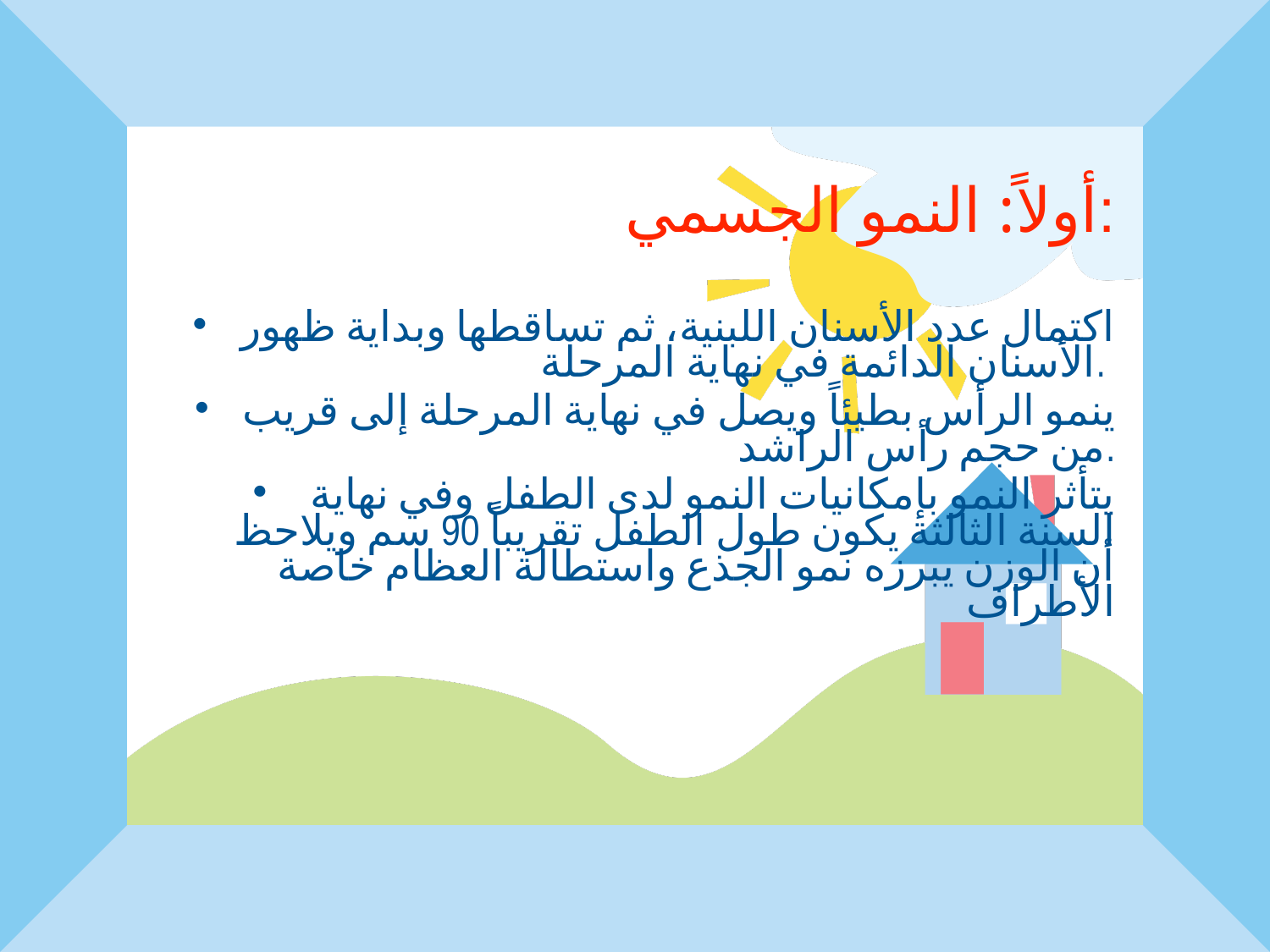

أولاً: النمو الجسمي:
اكتمال عدد الأسنان اللبنية، ثم تساقطها وبداية ظهور الأسنان الدائمة في نهاية المرحلة.
ينمو الرأس بطيئاً ويصل في نهاية المرحلة إلى قريب من حجم رأس الراشد.
 يتأثر النمو بإمكانيات النمو لدى الطفل وفي نهاية السنة الثالثة يكون طول الطفل تقريباً 90 سم ويلاحظ أن الوزن يبرزه نمو الجذع واستطالة العظام خاصة الأطراف